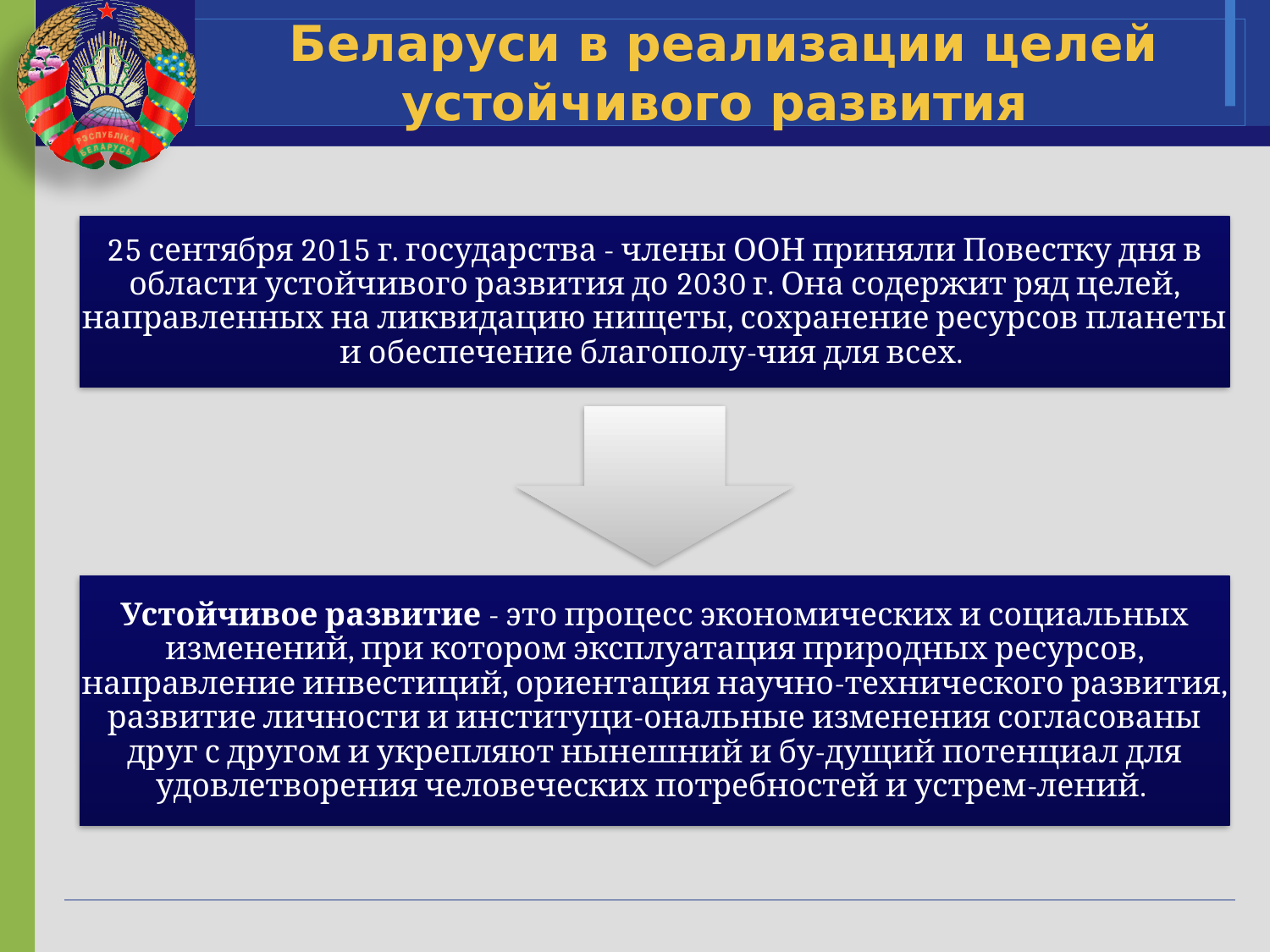

# Беларуси в реализации целей устойчивого развития

25 сентября 2015 г. государства - члены ООН приняли Повестку дня в области устойчивого развития до 2030 г. Она содержит ряд целей, направленных на ликвидацию нищеты, сохранение ресурсов планеты и обеспечение благополу-чия для всех.

Устойчивое развитие - это процесс экономических и социальных изменений, при котором эксплуатация природных ресурсов, направление инвестиций, ориентация научно-технического развития, развитие личности и институци-ональные изменения согласованы друг с другом и укрепляют нынешний и бу-дущий потенциал для удовлетворения человеческих потребностей и устрем-лений.